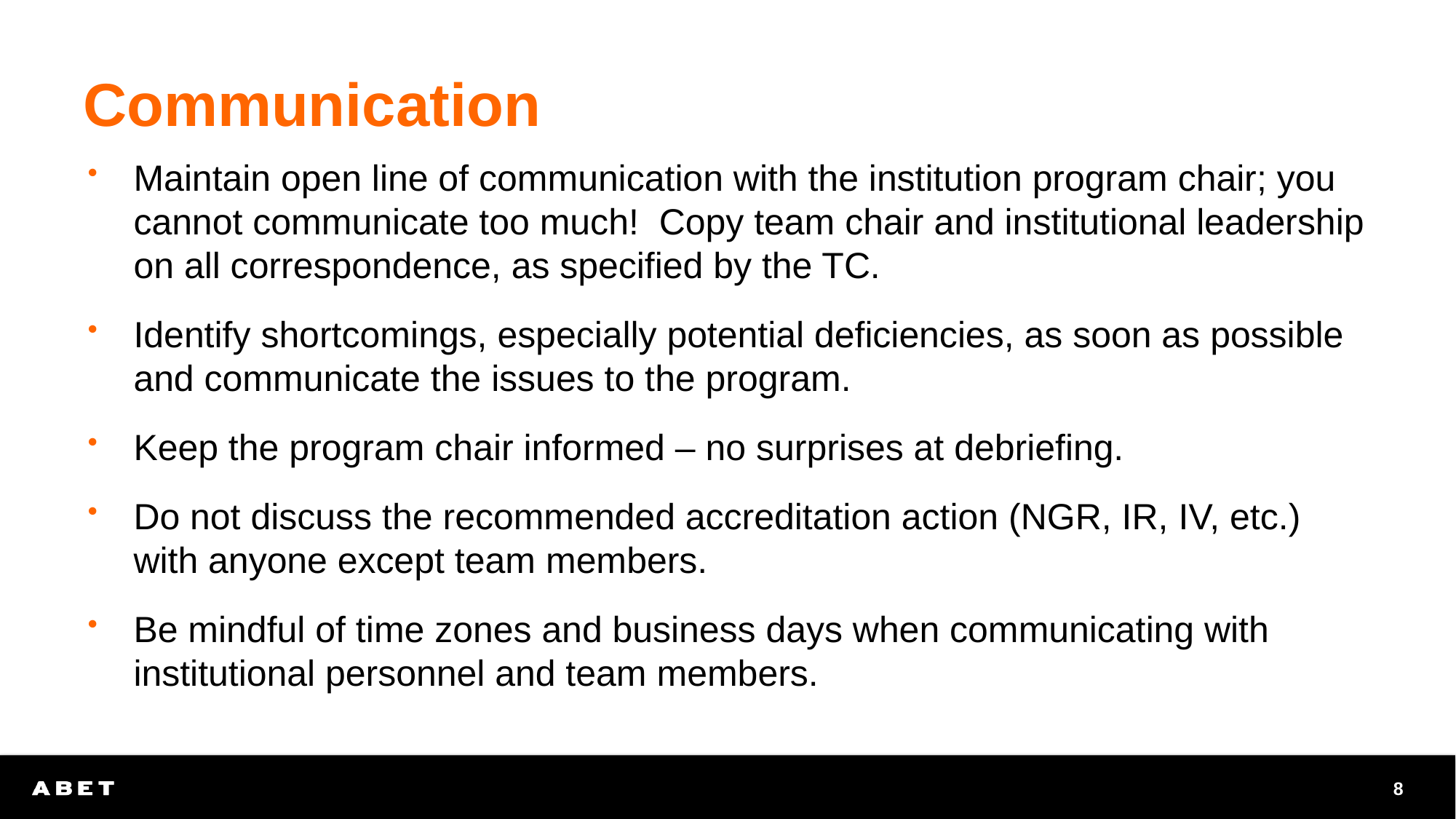

# Communication
Maintain open line of communication with the institution program chair; you cannot communicate too much!  Copy team chair and institutional leadership on all correspondence, as specified by the TC.
Identify shortcomings, especially potential deficiencies, as soon as possible and communicate the issues to the program.
Keep the program chair informed – no surprises at debriefing.
Do not discuss the recommended accreditation action (NGR, IR, IV, etc.) with anyone except team members.
Be mindful of time zones and business days when communicating with institutional personnel and team members.